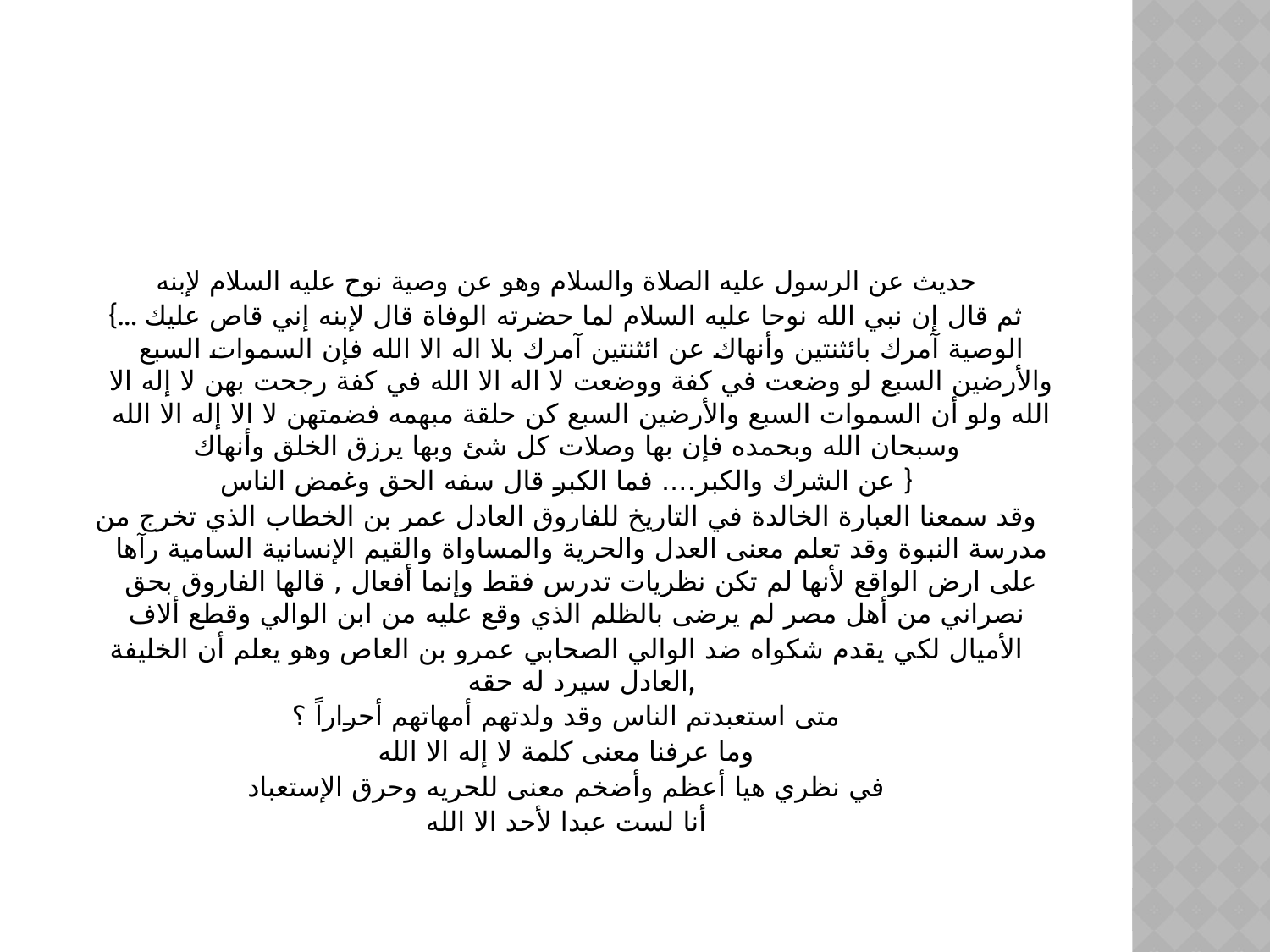

#

حديث عن الرسول عليه الصلاة والسلام وهو عن وصية نوح عليه السلام لإبنه
{... ثم قال إن نبي الله نوحا عليه السلام لما حضرته الوفاة قال لإبنه إني قاص عليك الوصية آمرك بائثنتين وأنهاك عن ائثنتين آمرك بلا اله الا الله فإن السموات السبع والأرضين السبع لو وضعت في كفة ووضعت لا اله الا الله في كفة رجحت بهن لا إله الا الله ولو أن السموات السبع والأرضين السبع كن حلقة مبهمه فضمتهن لا الا إله الا الله وسبحان الله وبحمده فإن بها وصلات كل شئ وبها يرزق الخلق وأنهاك
عن الشرك والكبر.... فما الكبر قال سفه الحق وغمض الناس }
وقد سمعنا العبارة الخالدة في التاريخ للفاروق العادل عمر بن الخطاب الذي تخرج من مدرسة النبوة وقد تعلم معنى العدل والحرية والمساواة والقيم الإنسانية السامية رآها على ارض الواقع لأنها لم تكن نظريات تدرس فقط وإنما أفعال , قالها الفاروق بحق نصراني من أهل مصر لم يرضى بالظلم الذي وقع عليه من ابن الوالي وقطع ألاف
الأميال لكي يقدم شكواه ضد الوالي الصحابي عمرو بن العاص وهو يعلم أن الخليفة العادل سيرد له حقه,
متى استعبدتم الناس وقد ولدتهم أمهاتهم أحراراً ؟
وما عرفنا معنى كلمة لا إله الا الله
في نظري هيا أعظم وأضخم معنى للحريه وحرق الإستعباد
أنا لست عبدا لأحد الا الله